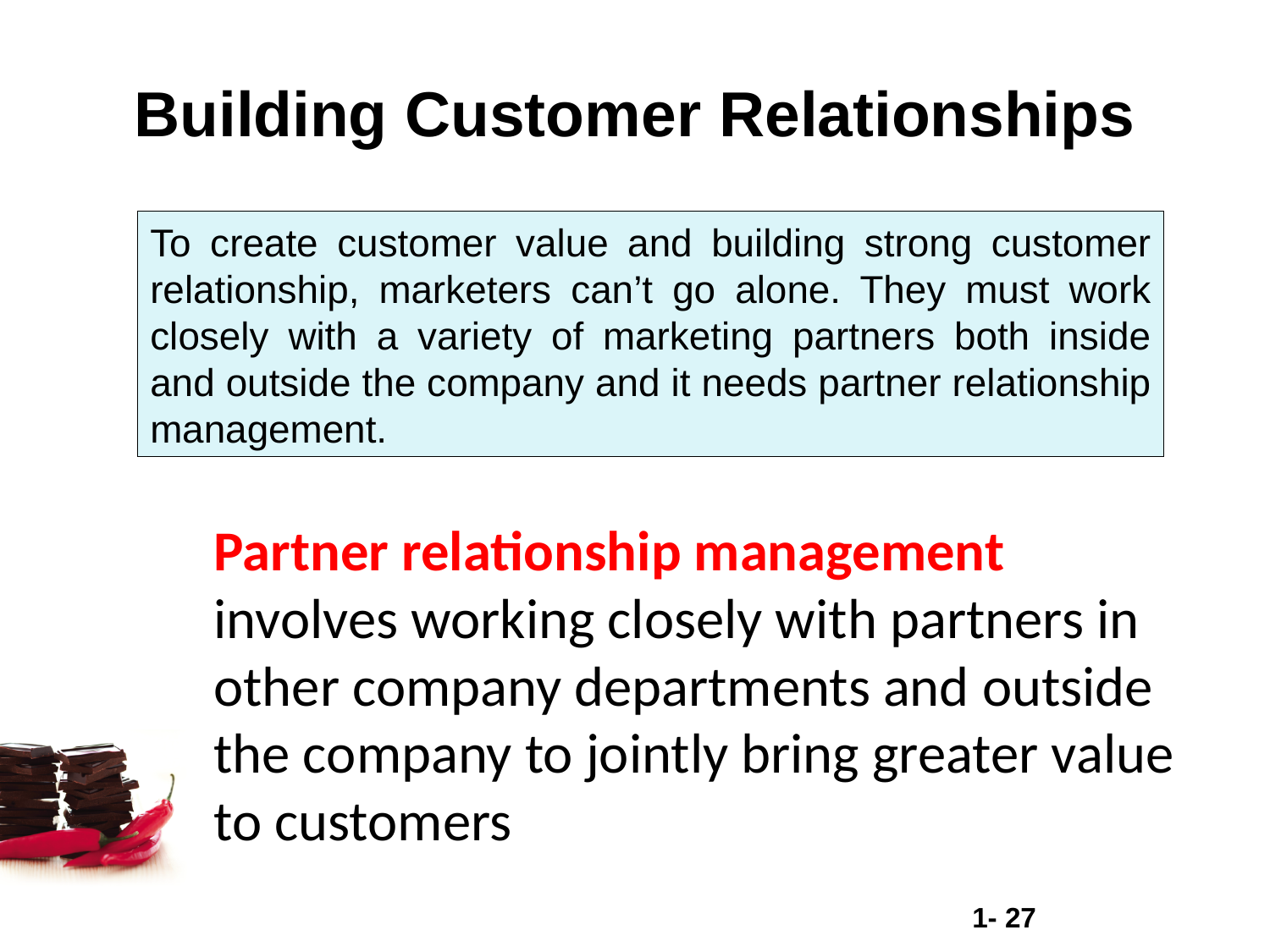

# Building Customer Relationships
To create customer value and building strong customer relationship, marketers can’t go alone. They must work closely with a variety of marketing partners both inside and outside the company and it needs partner relationship management.

Partner relationship management involves working closely with partners in other company departments and outside the company to jointly bring greater value to customers